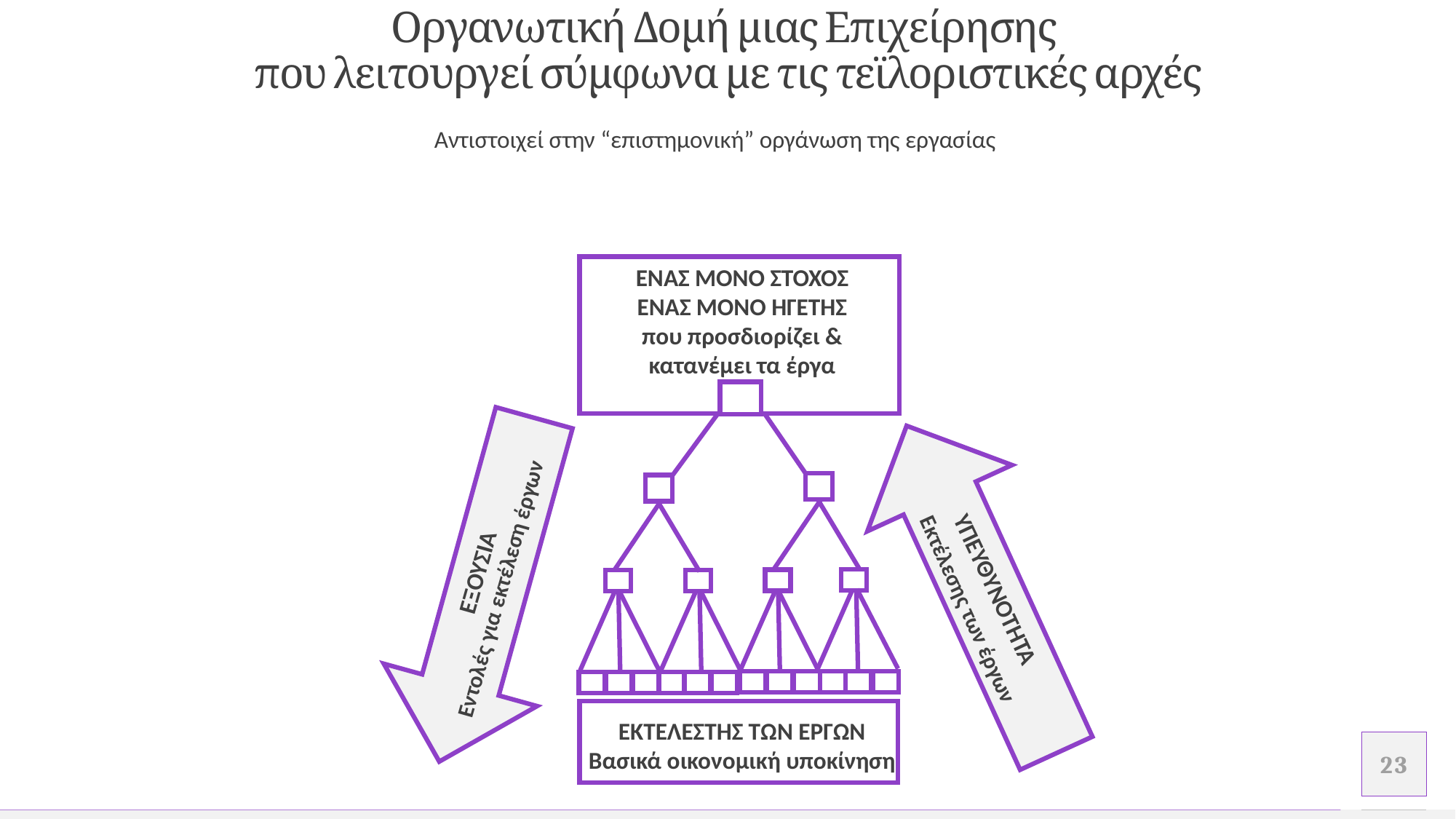

# Οργανωτική Δομή μιας Επιχείρησης που λειτουργεί σύμφωνα με τις τεϊλοριστικές αρχές
Αντιστοιχεί στην “επιστημονική” οργάνωση της εργασίας

ΕΝΑΣ ΜΟΝΟ ΣΤΟΧΟΣ ΕΝΑΣ ΜΟΝΟ ΗΓΕΤΗΣ που προσδιορίζει & κατανέμει τα έργα

ΕΞΟΥΣΙΑ

Εντολές για εκτέλεση έργων

ΥΠΕΥΘΥΝΟΤΗΤΑ
Εκτέλεσης των έργων

ΕΚΤΕΛΕΣΤΗΣ ΤΩΝ ΕΡΓΩΝ Βασικά οικονομική υποκίνηση
.
.
23
Προσθέστε υποσέλιδο